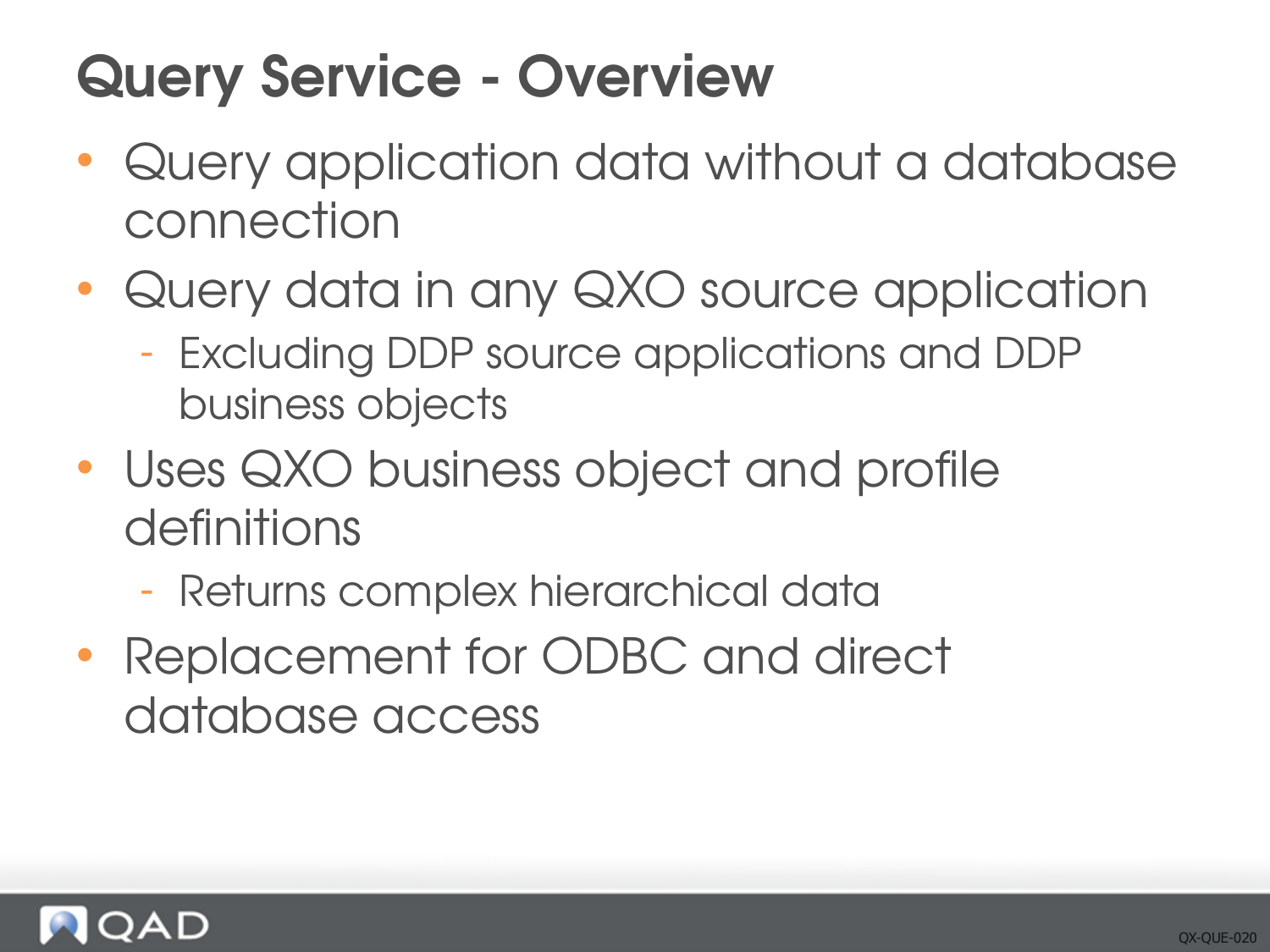

# Query Service - Overview
Query application data without a database connection
Query data in any QXO source application
Excluding DDP source applications and DDP business objects
Uses QXO business object and profile definitions
Returns complex hierarchical data
Replacement for ODBC and direct database access

QX-QUE-020